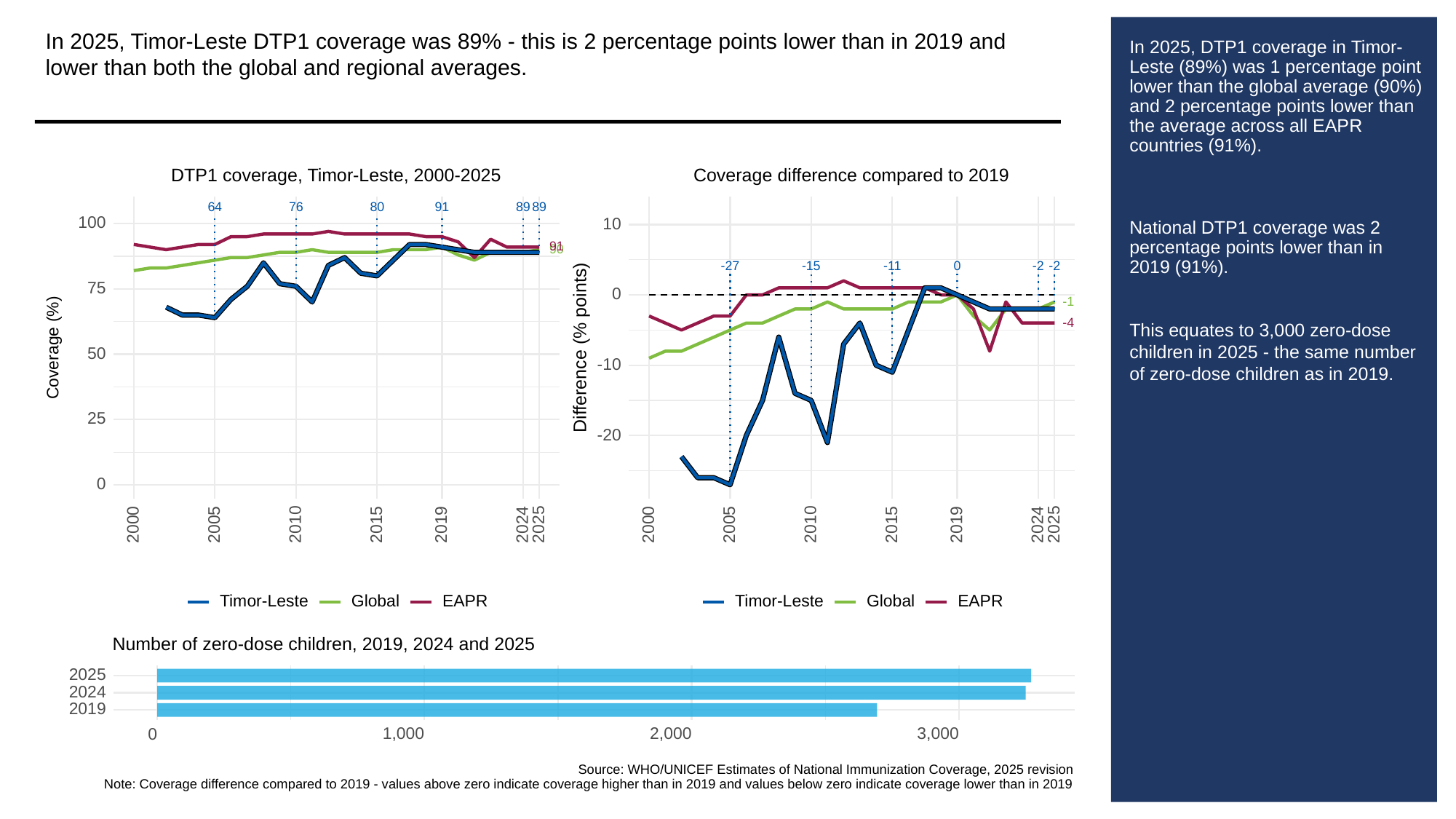

In 2025, Timor-Leste DTP1 coverage was 89% - this is 2 percentage points lower than in 2019 and lower than both the global and regional averages.
# In 2025, DTP1 coverage in Timor-Leste (89%) was 1 percentage point lower than the global average (90%) and 2 percentage points lower than the average across all EAPR countries (91%).

National DTP1 coverage was 2 percentage points lower than in 2019 (91%).

This equates to 3,000 zero-dose children in 2025 - the same number of zero-dose children as in 2019.

Coverage difference compared to 2019
DTP1 coverage, Timor-Leste, 2000-2025

64
76
80
91
89
89
100

10

91

90

-15
0
-27
-11
-2
-2

75

0

-1
-4

Difference (% points)
Coverage (%)
50

-10

25

-20

0

2000
2005
2010
2015
2019
2024
2025
2000
2005
2010
2015
2019
2024
2025
Global
Global
Timor-Leste
Timor-Leste
EAPR
EAPR

Number of zero-dose children, 2019, 2024 and 2025

2025

2024

2019

1,000
2,000
3,000
0
Source: WHO/UNICEF Estimates of National Immunization Coverage, 2025 revision
Note: Coverage difference compared to 2019 - values above zero indicate coverage higher than in 2019 and values below zero indicate coverage lower than in 2019